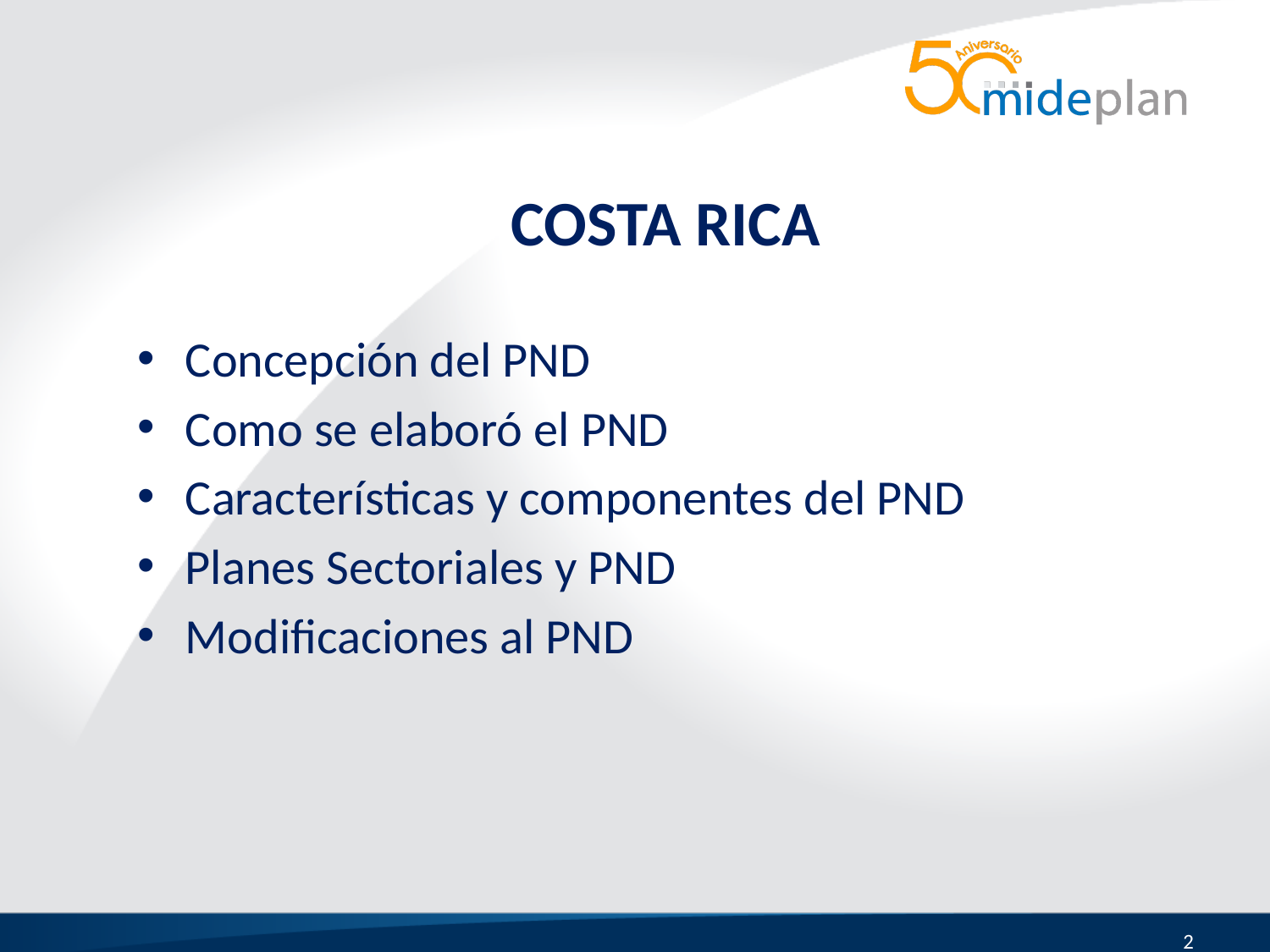

COSTA RICA

Concepción del PND
Como se elaboró el PND
Características y componentes del PND
Planes Sectoriales y PND
Modificaciones al PND

2